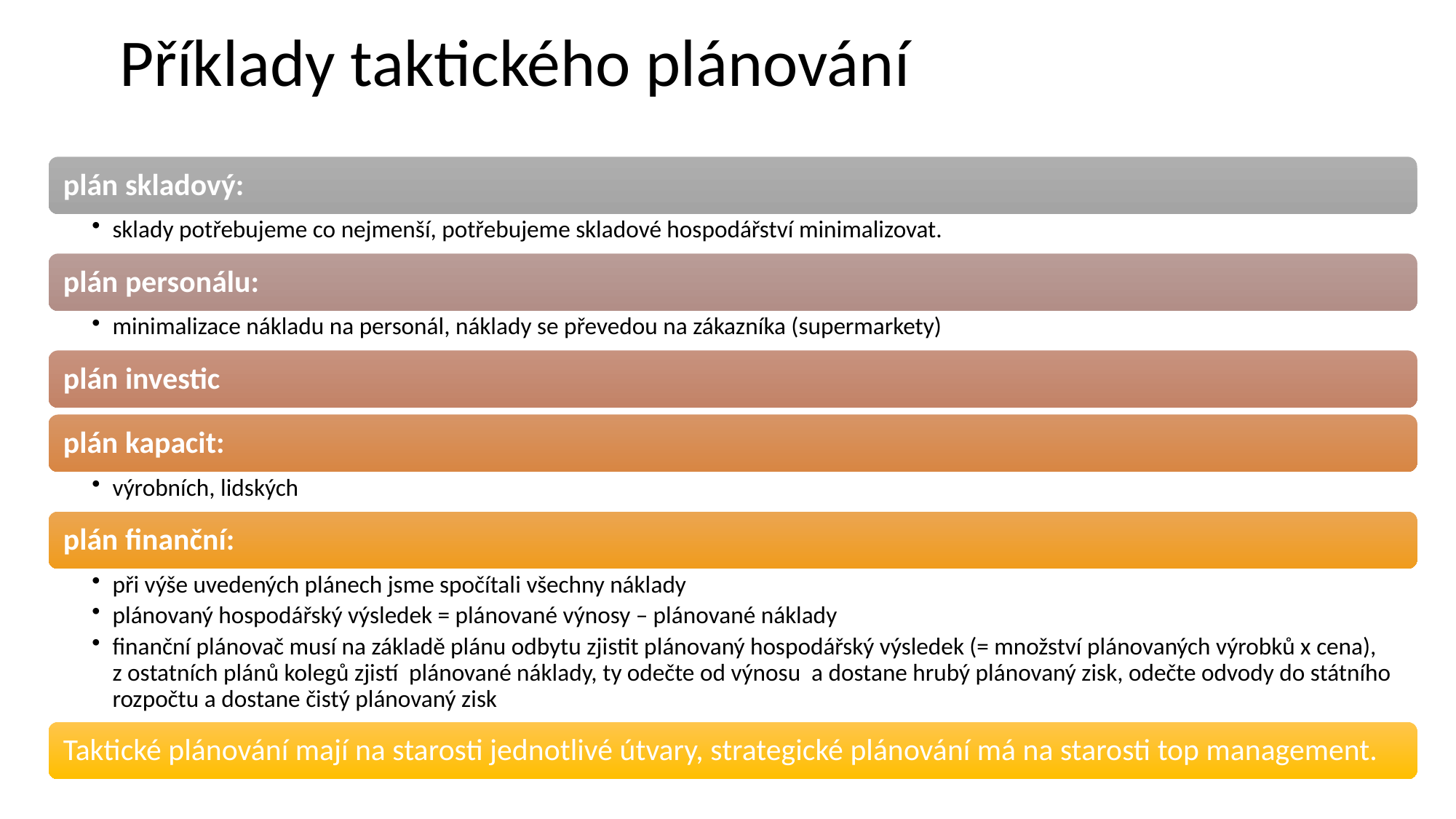

# Příklady taktického plánování
plán skladový:
sklady potřebujeme co nejmenší, potřebujeme skladové hospodářství minimalizovat.
plán personálu:
minimalizace nákladu na personál, náklady se převedou na zákazníka (supermarkety)
plán investic
plán kapacit:
výrobních, lidských
plán finanční:
při výše uvedených plánech jsme spočítali všechny náklady
plánovaný hospodářský výsledek = plánované výnosy – plánované náklady
finanční plánovač musí na základě plánu odbytu zjistit plánovaný hospodářský výsledek (= množství plánovaných výrobků x cena), z ostatních plánů kolegů zjistí  plánované náklady, ty odečte od výnosu  a dostane hrubý plánovaný zisk, odečte odvody do státního rozpočtu a dostane čistý plánovaný zisk
Taktické plánování mají na starosti jednotlivé útvary, strategické plánování má na starosti top management.